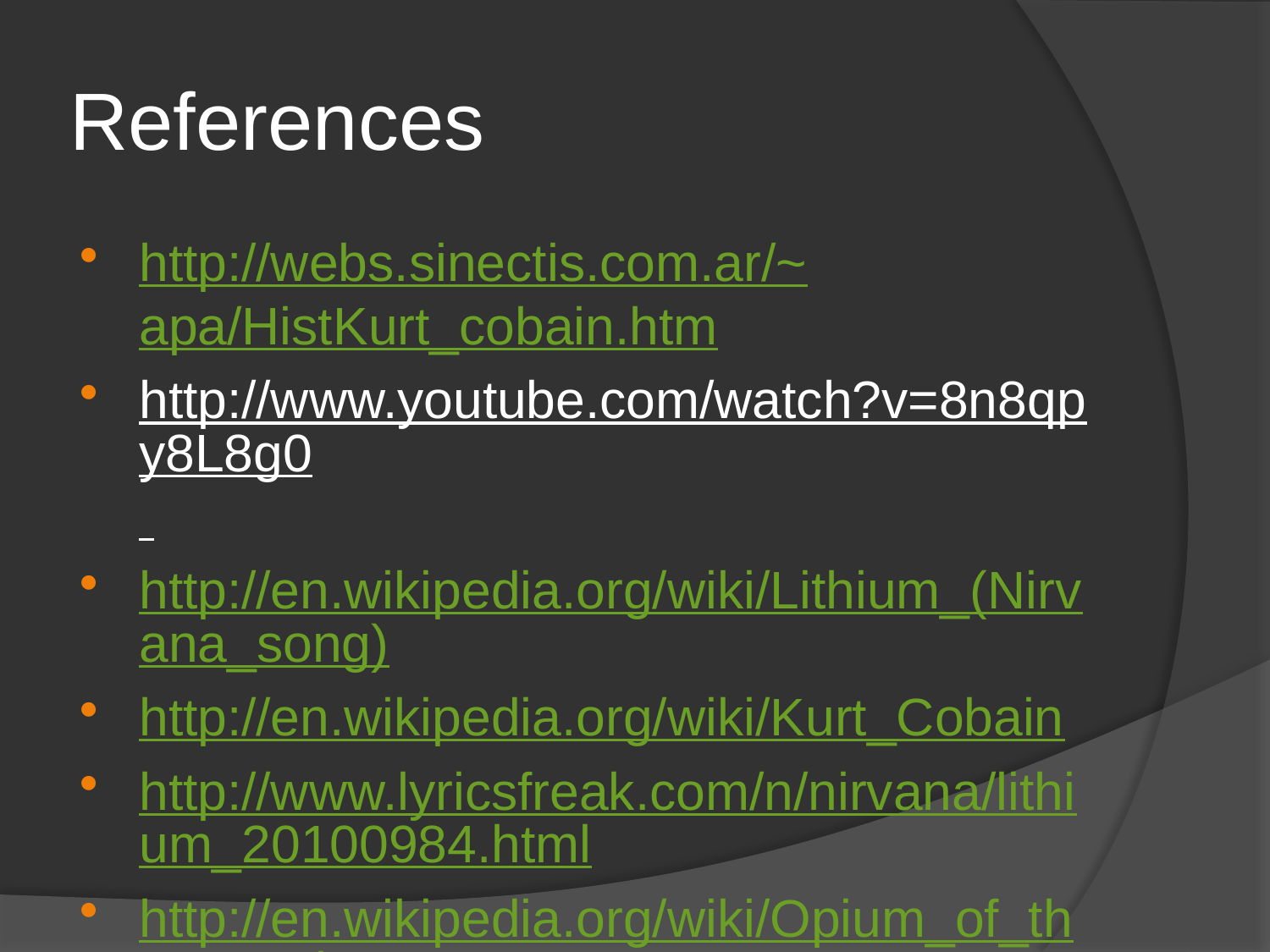

# References
http://webs.sinectis.com.ar/~apa/HistKurt_cobain.htm
http://www.youtube.com/watch?v=8n8qpy8L8g0
http://en.wikipedia.org/wiki/Lithium_(Nirvana_song)
http://en.wikipedia.org/wiki/Kurt_Cobain
http://www.lyricsfreak.com/n/nirvana/lithium_20100984.html
http://en.wikipedia.org/wiki/Opium_of_the_people